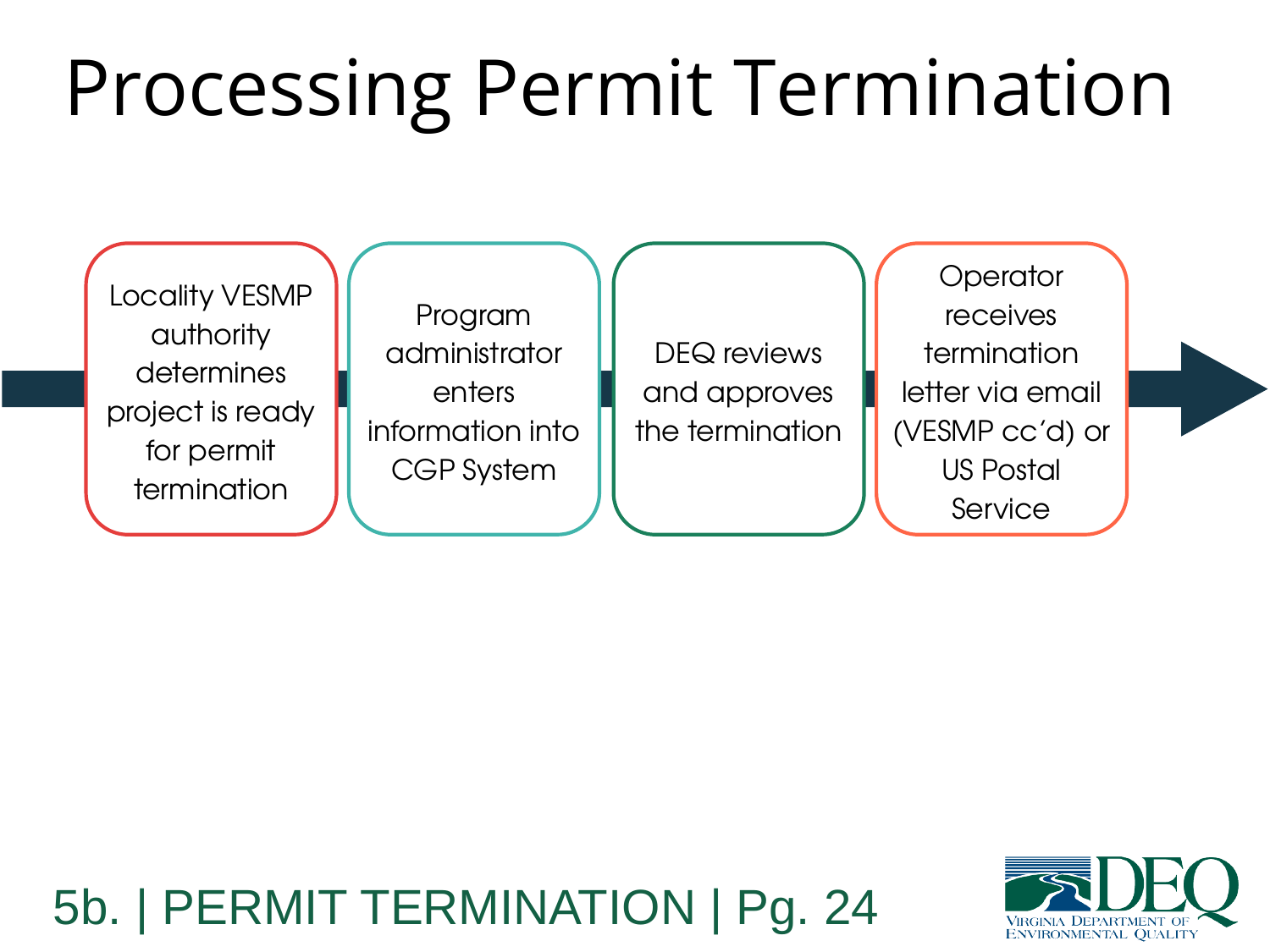

# Processing Permit Termination
Locality VESMP authority determines project is ready for permit termination
Program administrator enters information into CGP System
DEQ reviews and approves the termination
Operator receives termination letter via email (VESMP cc’d) or US Postal Service

5b. | PERMIT TERMINATION | Pg. 24